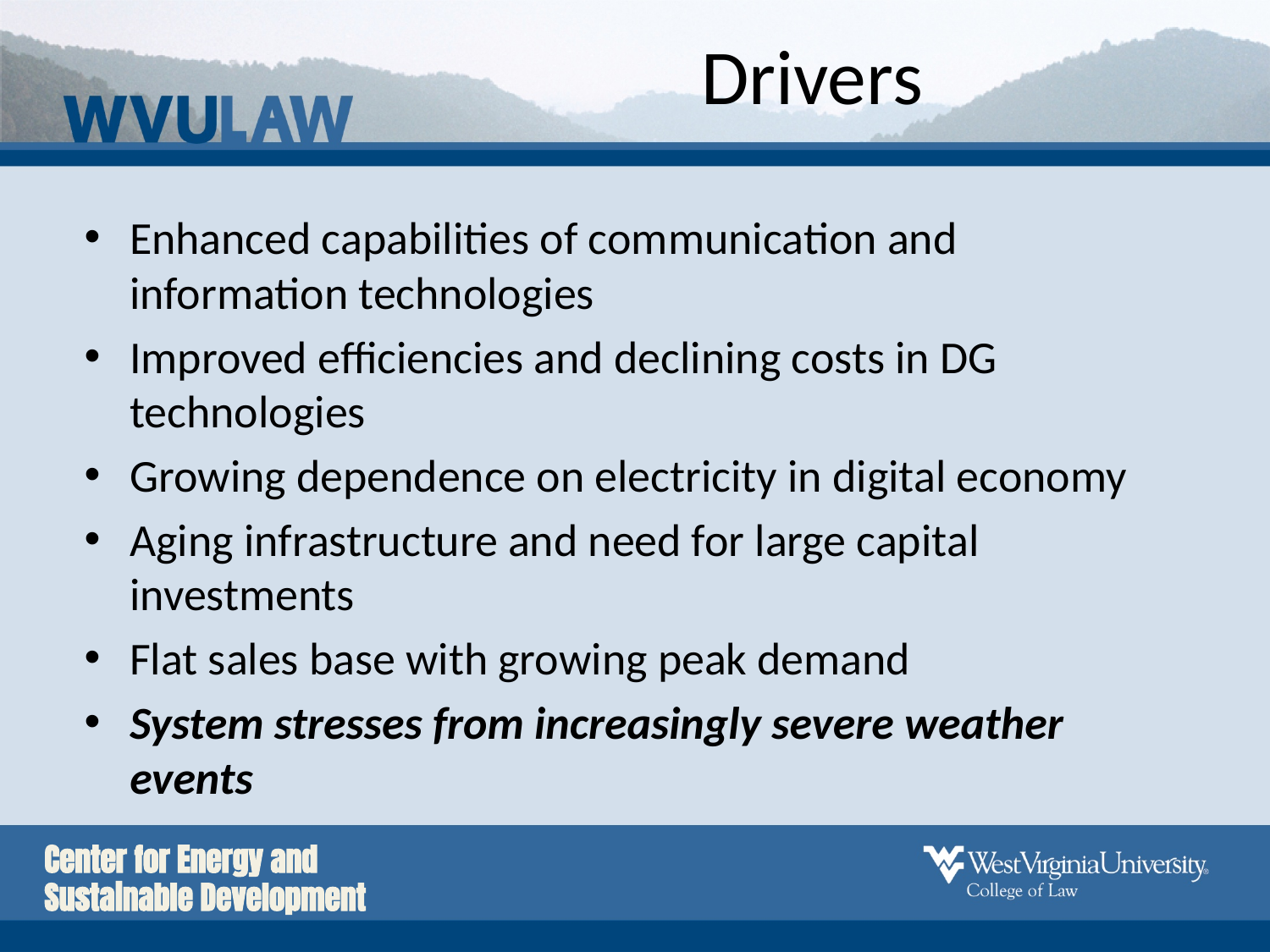

# Drivers
Enhanced capabilities of communication and information technologies
Improved efficiencies and declining costs in DG technologies
Growing dependence on electricity in digital economy
Aging infrastructure and need for large capital investments
Flat sales base with growing peak demand
System stresses from increasingly severe weather events
Center for Energy and
Sustainable Development